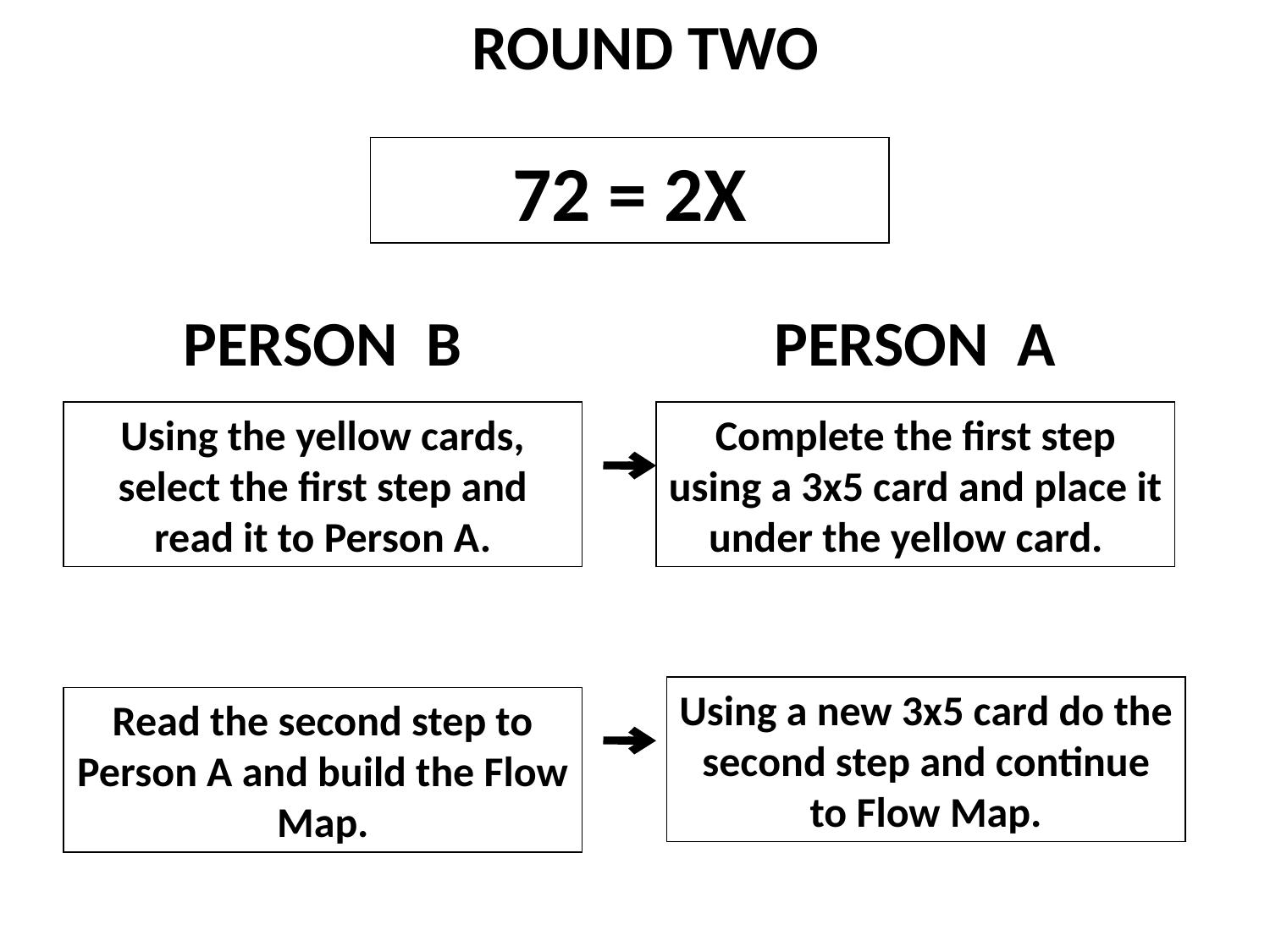

ROUND TWO
72 = 2X
PERSON  B
PERSON  A
Using the yellow cards, select the first step and read it to Person A.
Complete the first step using a 3x5 card and place it under the yellow card.
Using a new 3x5 card do the second step and continue to Flow Map.
Read the second step to Person A and build the Flow Map.